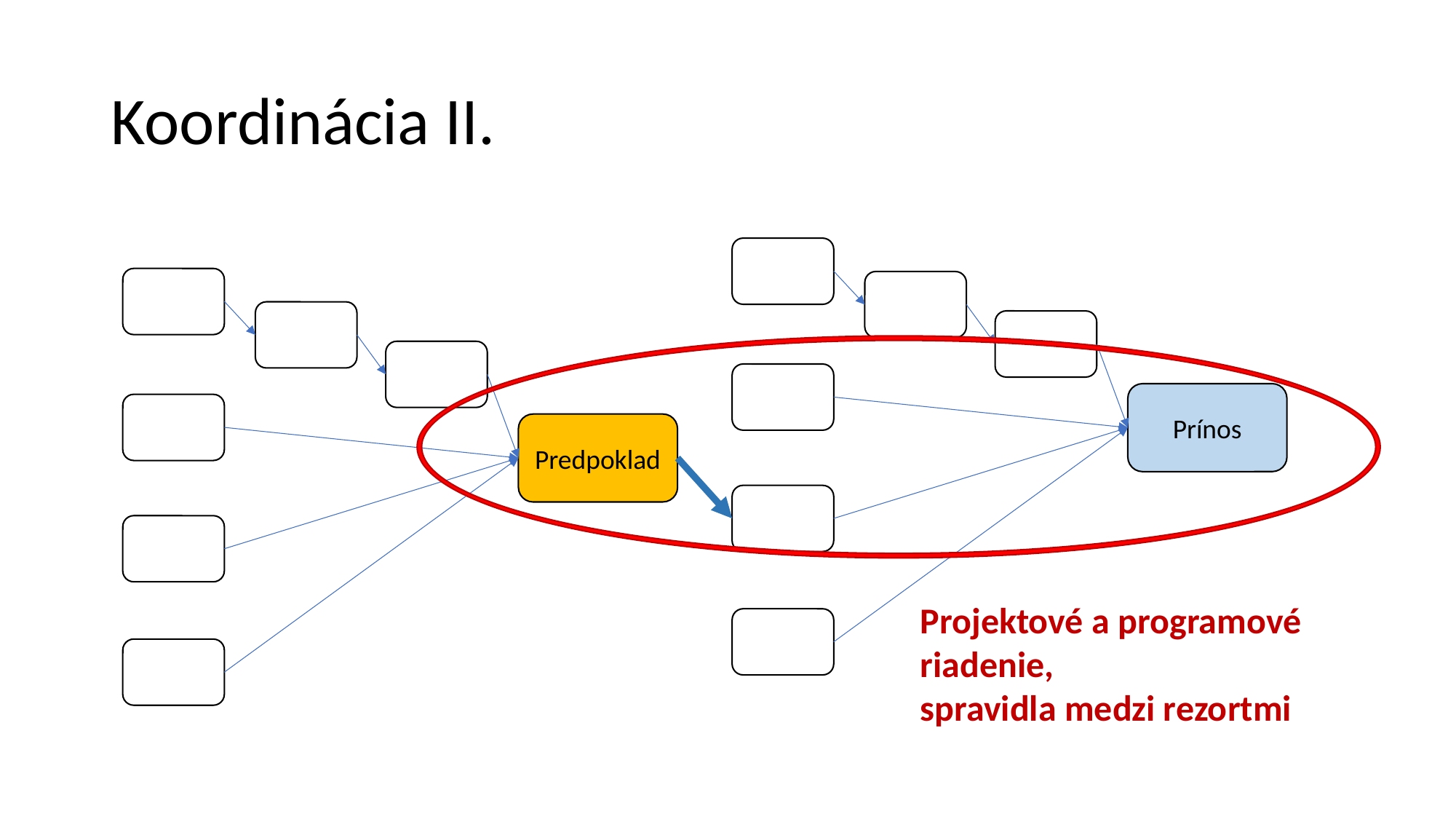

# Koordinácia II.

Projektové a programové riadenie,
spravidla medzi rezortmi

Prínos

Predpoklad